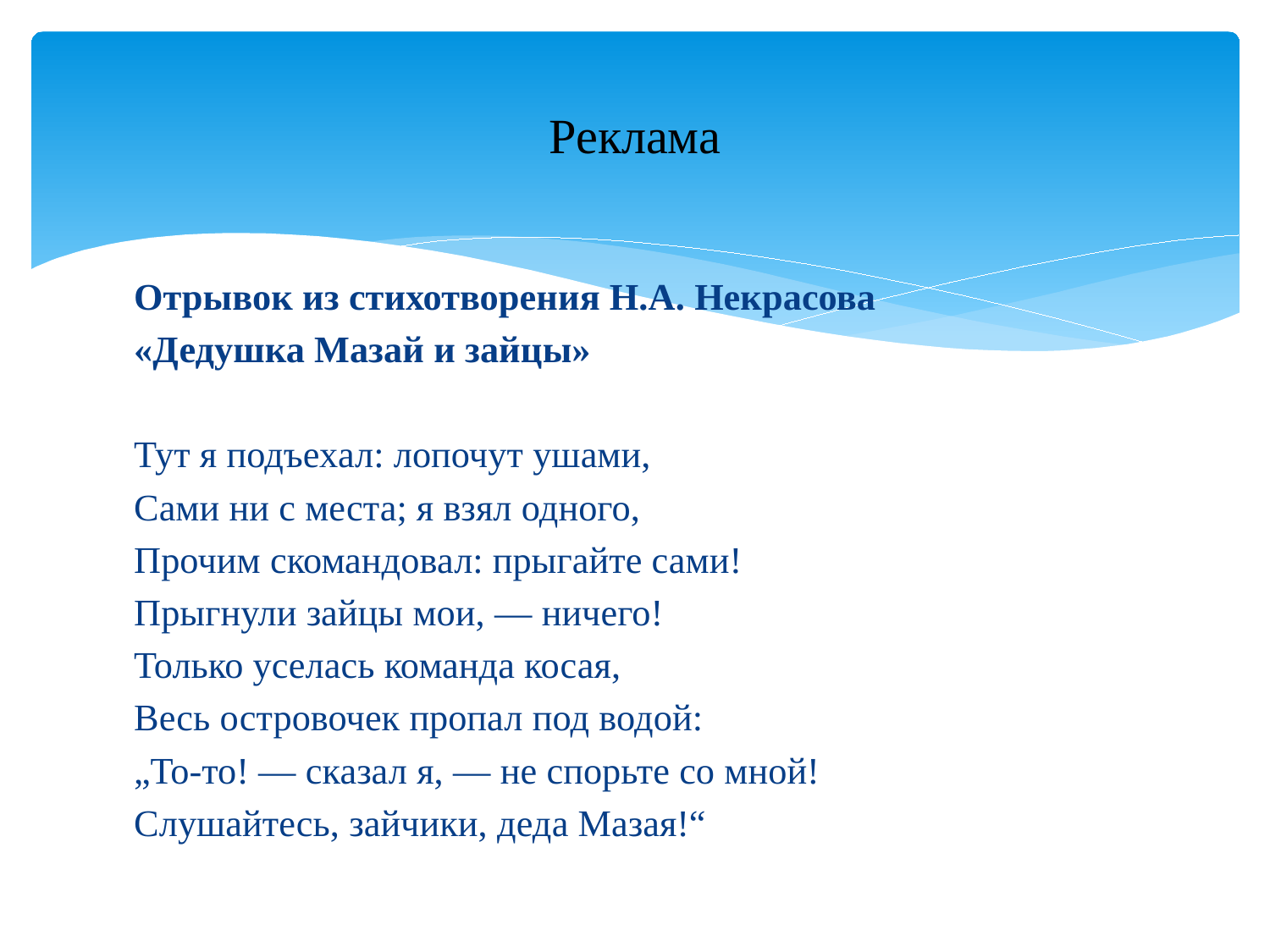

# Реклама
Отрывок из стихотворения Н.А. Некрасова
«Дедушка Мазай и зайцы»

Тут я подъехал: лопочут ушами,
Сами ни с места; я взял одного,
Прочим скомандовал: прыгайте сами!
Прыгнули зайцы мои, — ничего!
Только уселась команда косая,
Весь островочек пропал под водой:
„То-то! — сказал я, — не спорьте со мной!
Слушайтесь, зайчики, деда Мазая!“